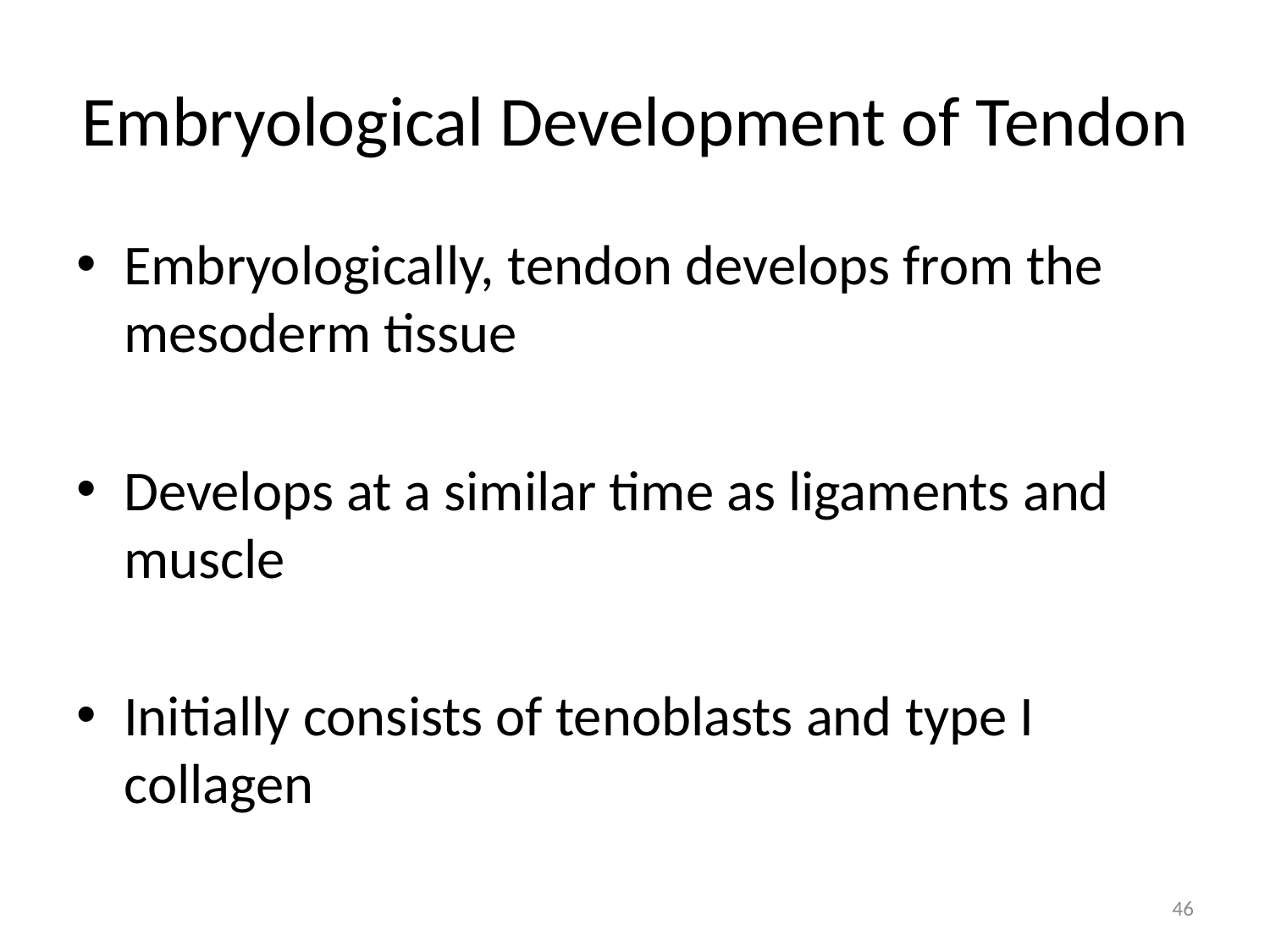

# Embryological Development of Tendon
Embryologically, tendon develops from the mesoderm tissue

Develops at a similar time as ligaments and muscle

Initially consists of tenoblasts and type I collagen
46